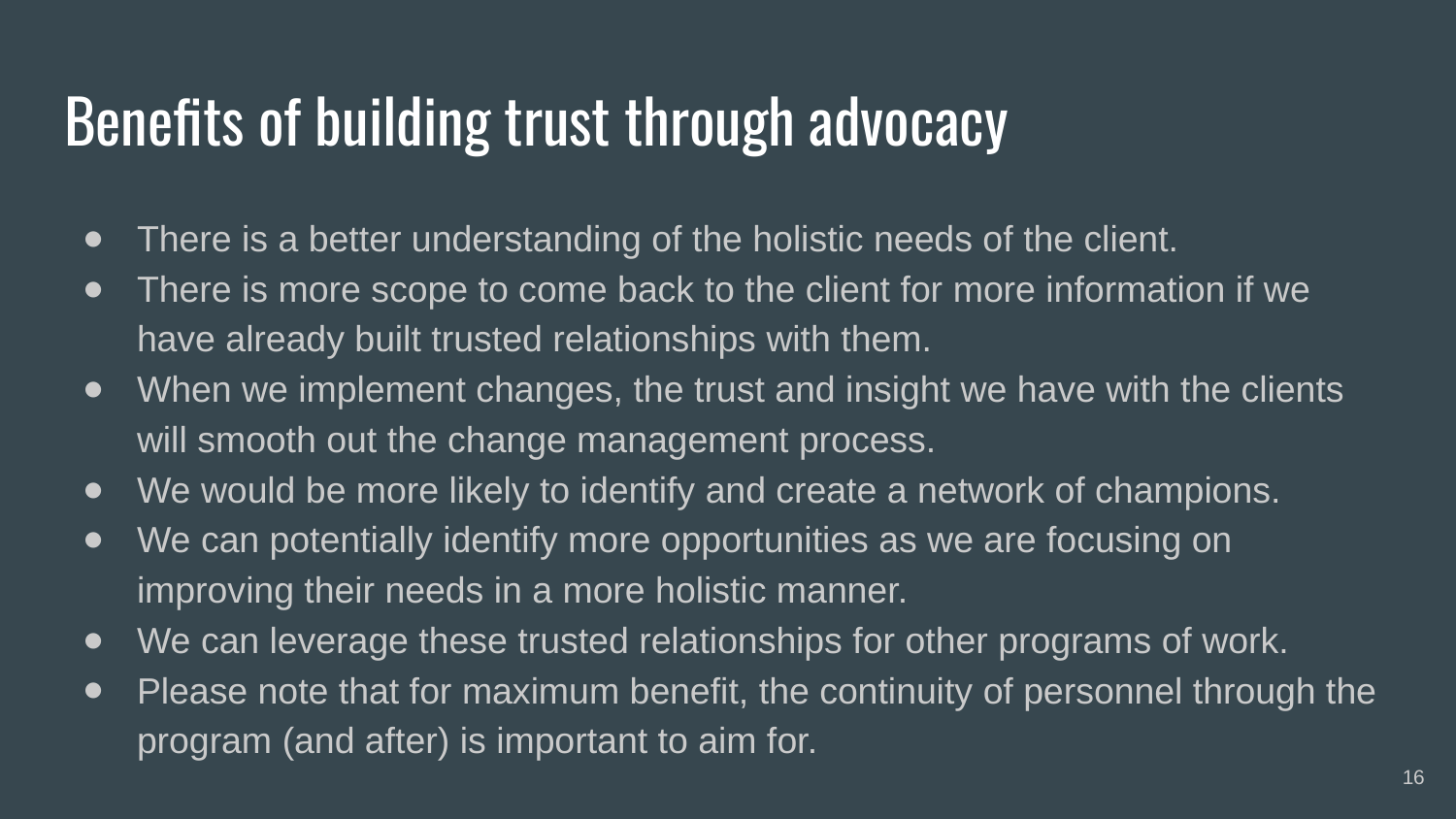

# Benefits of building trust through advocacy
There is a better understanding of the holistic needs of the client.
There is more scope to come back to the client for more information if we have already built trusted relationships with them.
When we implement changes, the trust and insight we have with the clients will smooth out the change management process.
We would be more likely to identify and create a network of champions.
We can potentially identify more opportunities as we are focusing on improving their needs in a more holistic manner.
We can leverage these trusted relationships for other programs of work.
Please note that for maximum benefit, the continuity of personnel through the program (and after) is important to aim for.
16